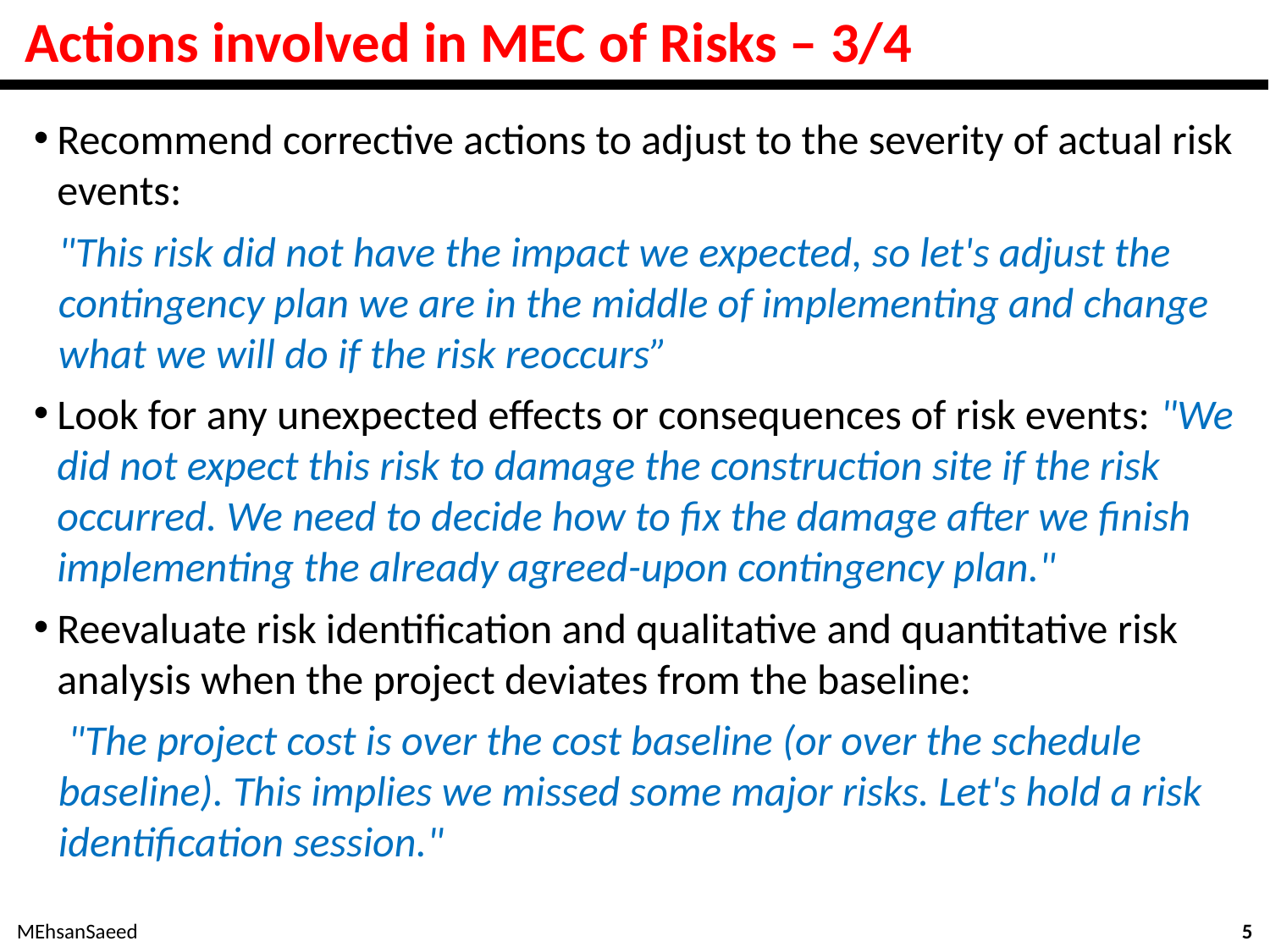

# Actions involved in MEC of Risks – 3/4
Recommend corrective actions to adjust to the severity of actual risk events:
"This risk did not have the impact we expected, so let's adjust the contingency plan we are in the middle of implementing and change what we will do if the risk reoccurs”
Look for any unexpected effects or consequences of risk events: "We did not expect this risk to damage the construction site if the risk occurred. We need to decide how to fix the damage after we finish implementing the already agreed-upon contingency plan."
Reevaluate risk identification and qualitative and quantitative risk analysis when the project deviates from the baseline:
 "The project cost is over the cost baseline (or over the schedule baseline). This implies we missed some major risks. Let's hold a risk identification session."
MEhsanSaeed
5